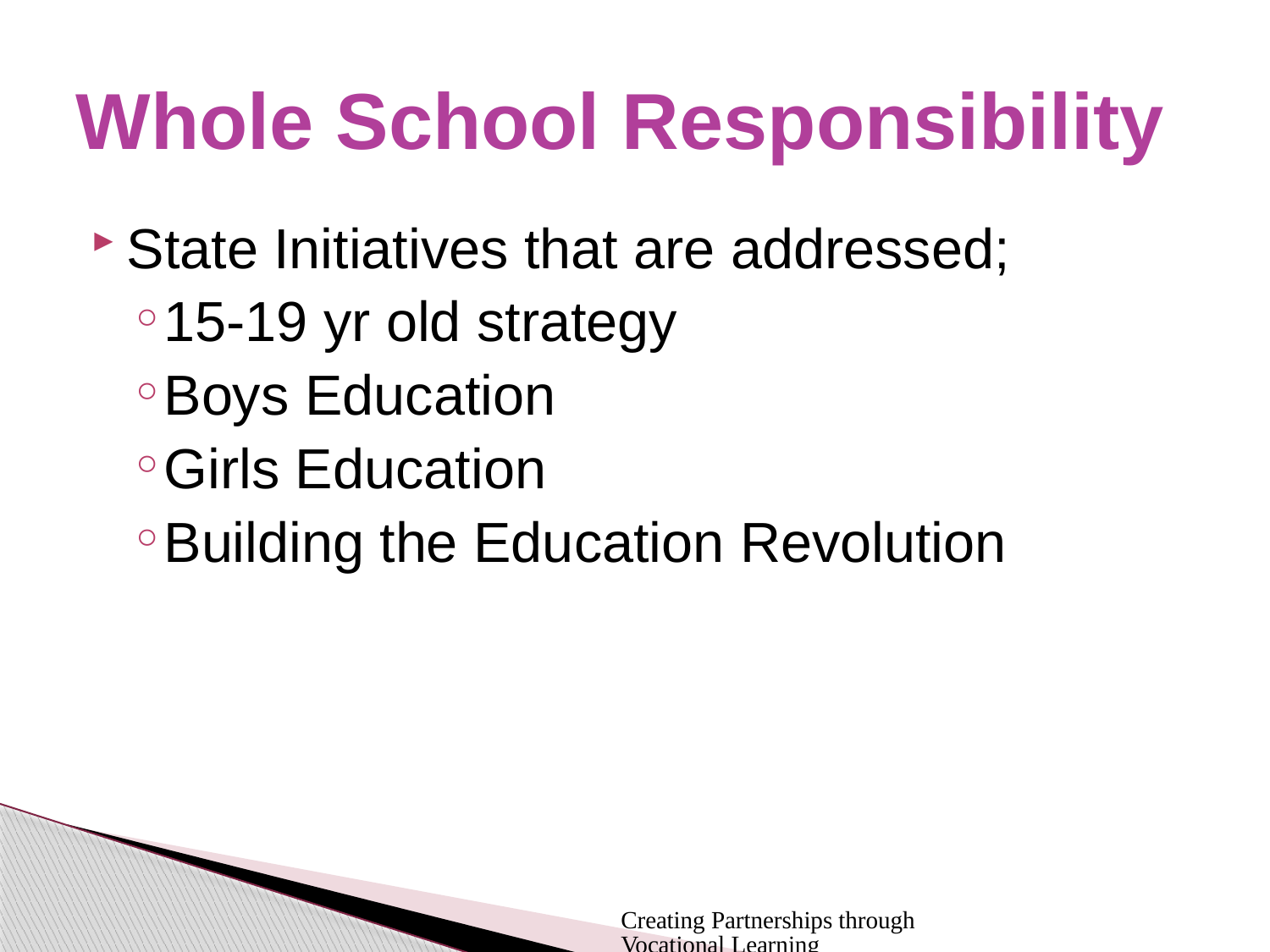

# Whole School Responsibility
State Initiatives that are addressed;
15-19 yr old strategy
Boys Education
Girls Education
Building the Education Revolution
Creating Partnerships through Vocational Learning